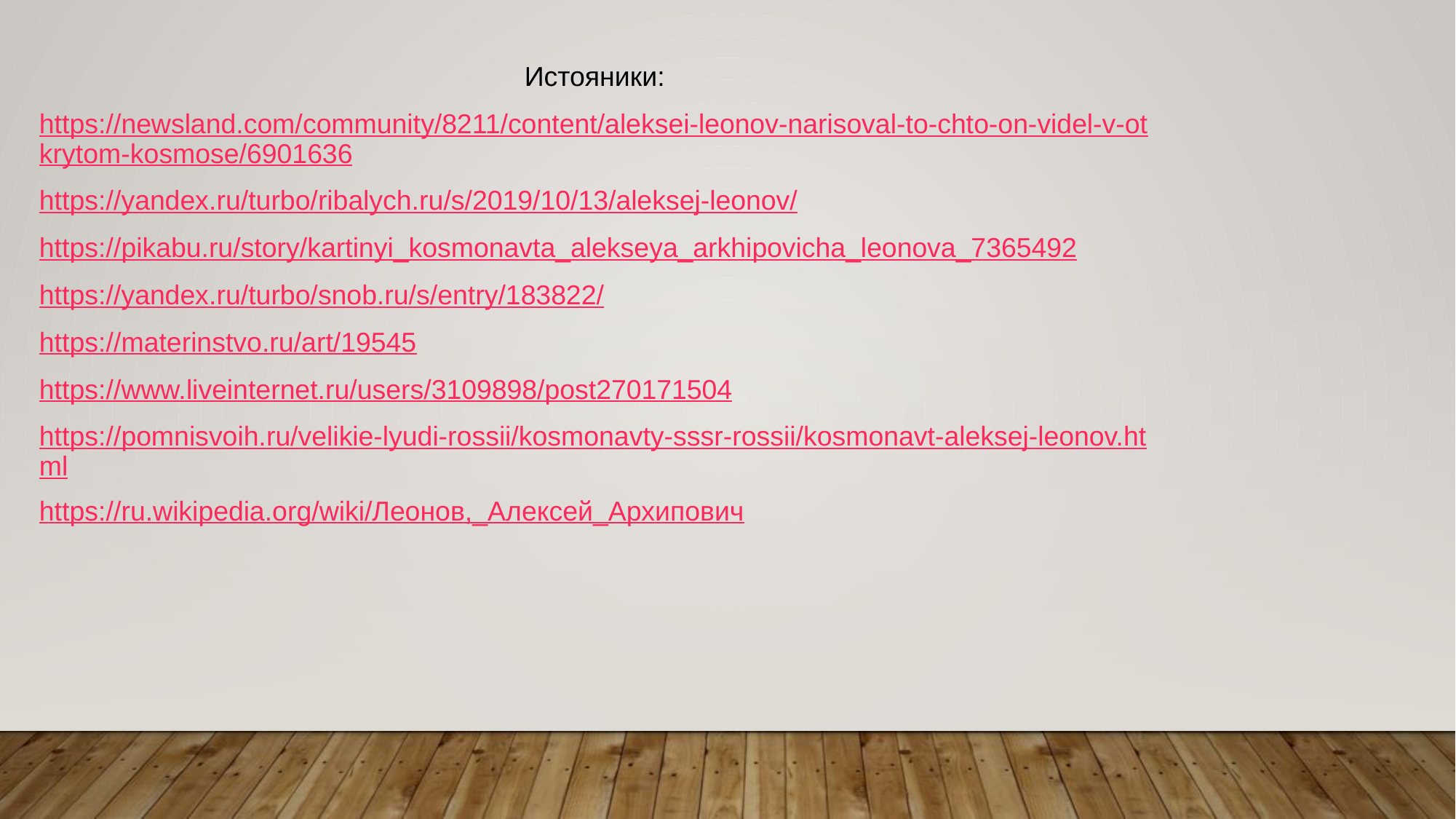

Истояники:
https://newsland.com/community/8211/content/aleksei-leonov-narisoval-to-chto-on-videl-v-otkrytom-kosmose/6901636
https://yandex.ru/turbo/ribalych.ru/s/2019/10/13/aleksej-leonov/
https://pikabu.ru/story/kartinyi_kosmonavta_alekseya_arkhipovicha_leonova_7365492
https://yandex.ru/turbo/snob.ru/s/entry/183822/
https://materinstvo.ru/art/19545
https://www.liveinternet.ru/users/3109898/post270171504
https://pomnisvoih.ru/velikie-lyudi-rossii/kosmonavty-sssr-rossii/kosmonavt-aleksej-leonov.html
https://ru.wikipedia.org/wiki/Леонов,_Алексей_Архипович